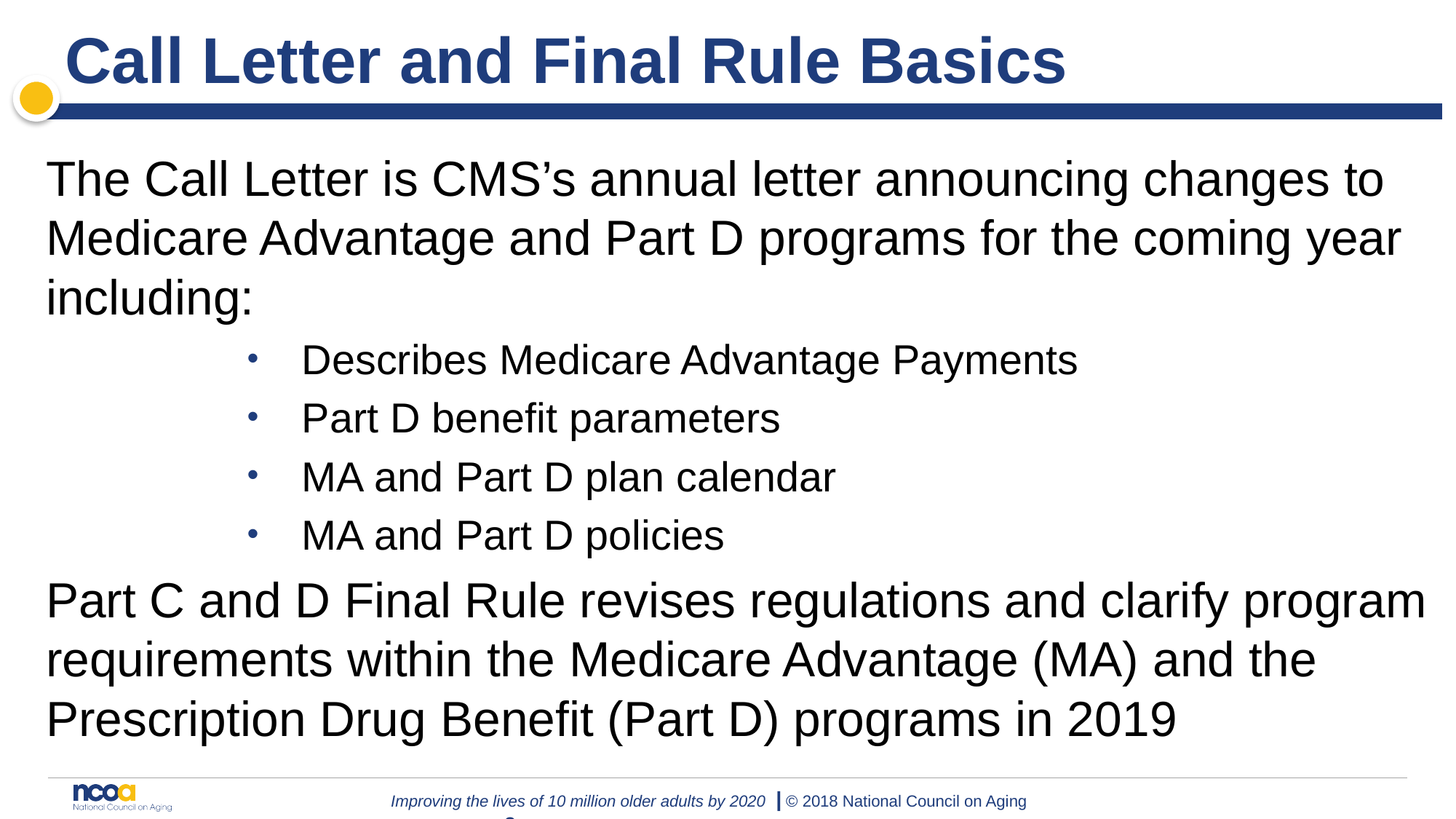

# Call Letter and Final Rule Basics
The Call Letter is CMS’s annual letter announcing changes to Medicare Advantage and Part D programs for the coming year  including:
Describes Medicare Advantage Payments
Part D benefit parameters
MA and Part D plan calendar
MA and Part D policies
Part C and D Final Rule revises regulations and clarify program requirements within the Medicare Advantage (MA) and the Prescription Drug Benefit (Part D) programs in 2019